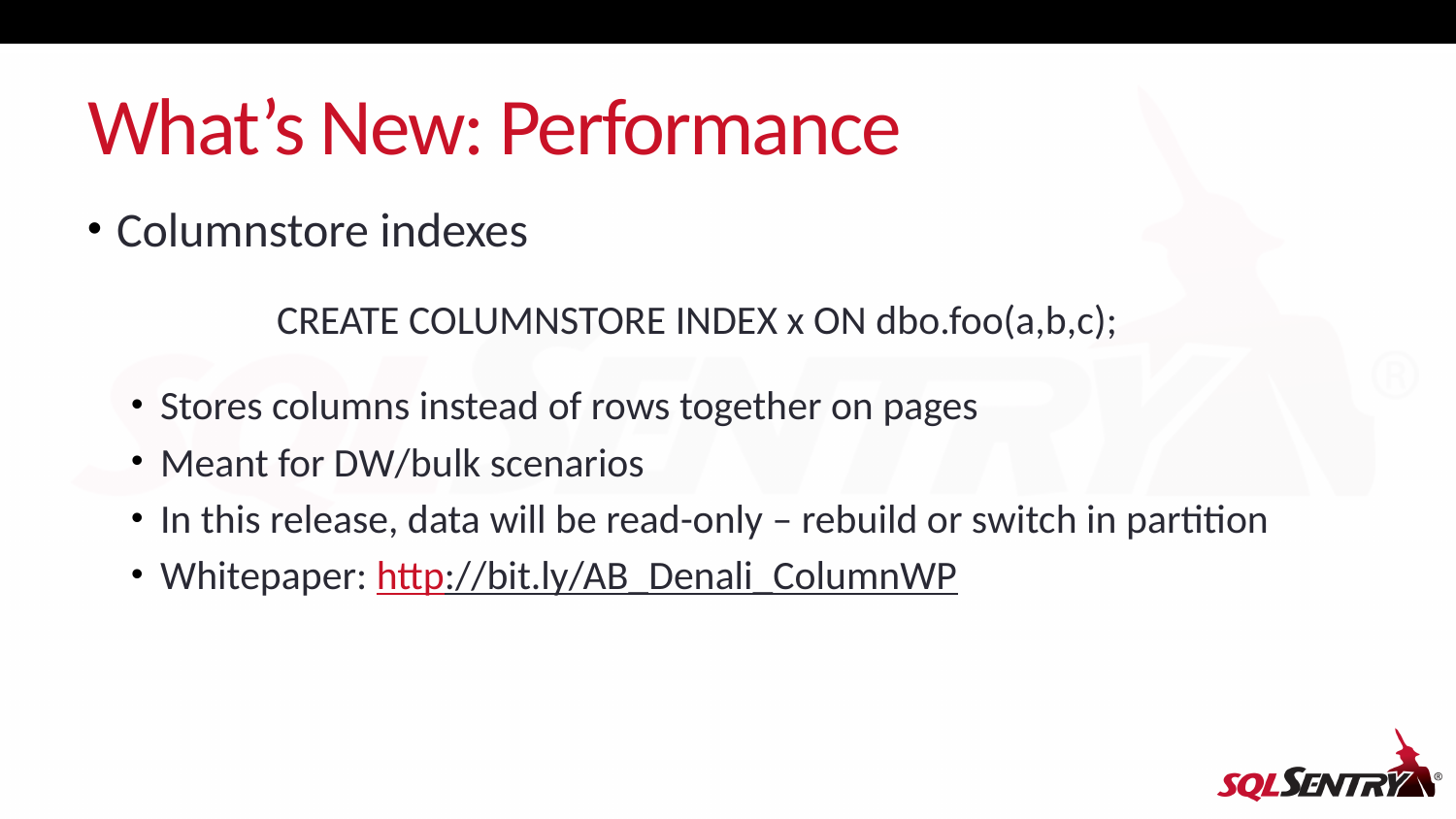

# What’s New: Performance
Columnstore indexes
	CREATE COLUMNSTORE INDEX x ON dbo.foo(a,b,c);
Stores columns instead of rows together on pages
Meant for DW/bulk scenarios
In this release, data will be read-only – rebuild or switch in partition
Whitepaper: http://bit.ly/AB_Denali_ColumnWP